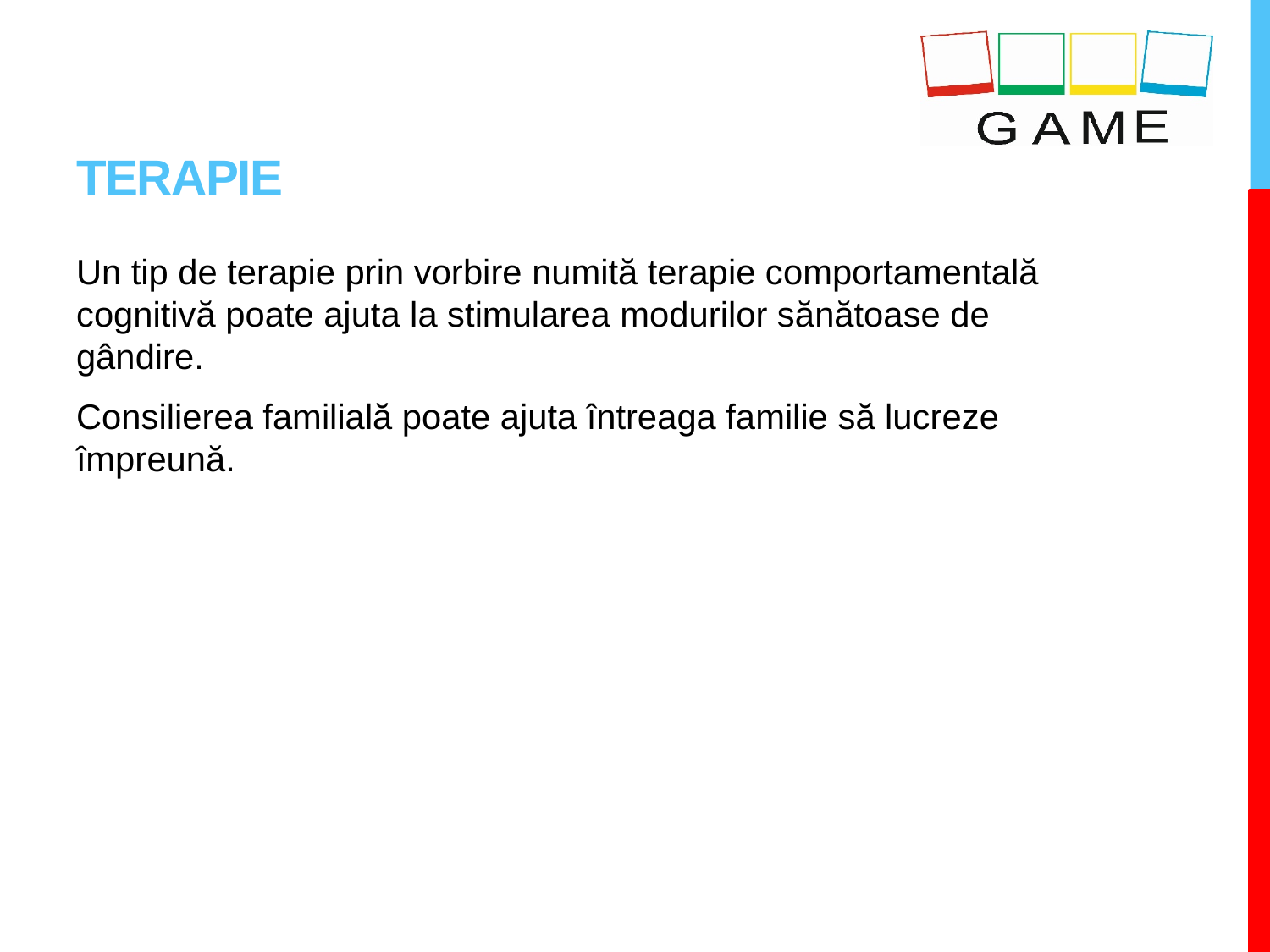

# TerapiE
Un tip de terapie prin vorbire numită terapie comportamentală cognitivă poate ajuta la stimularea modurilor sănătoase de gândire.
Consilierea familială poate ajuta întreaga familie să lucreze împreună.